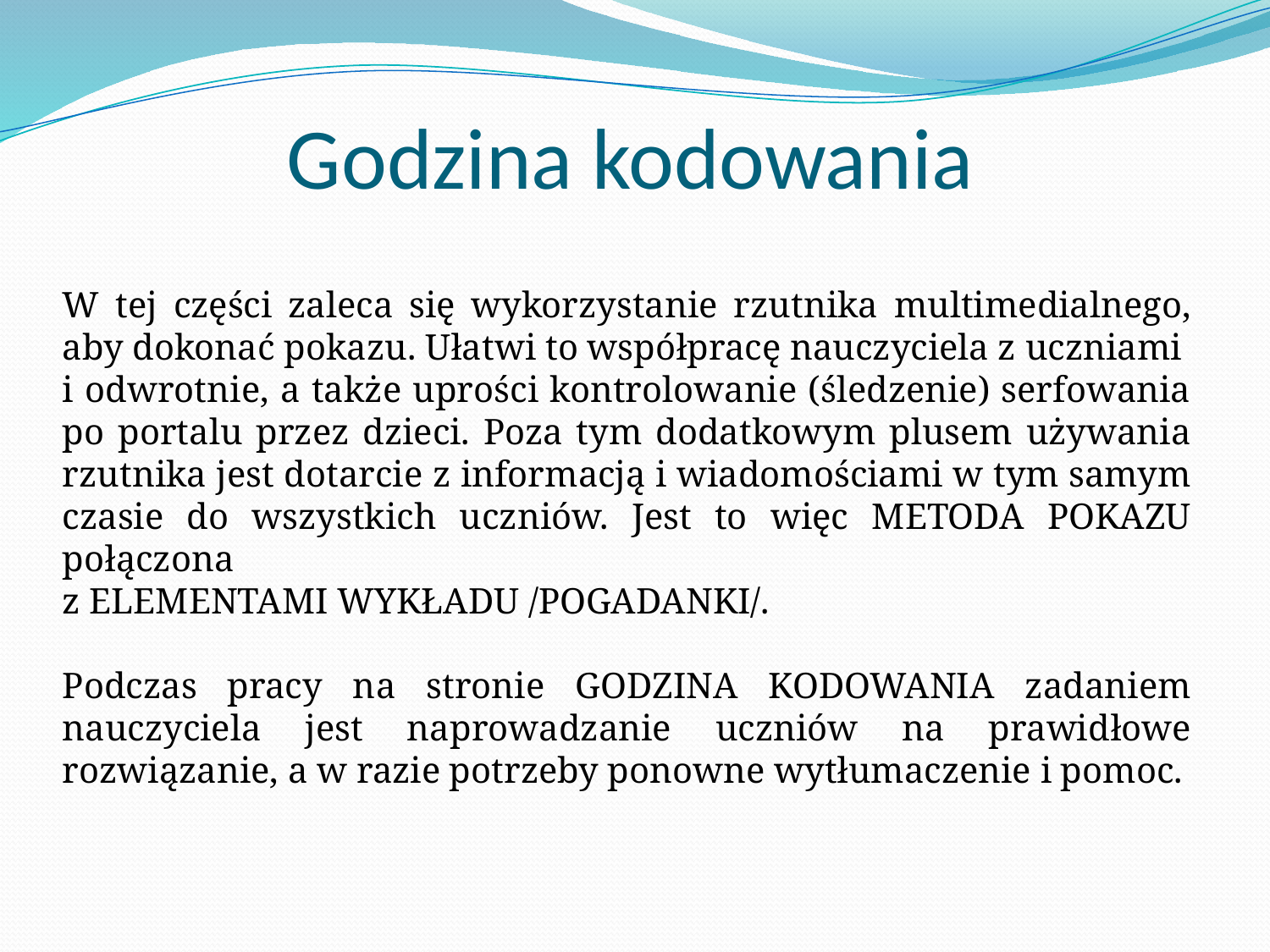

# Godzina kodowania
W tej części zaleca się wykorzystanie rzutnika multimedialnego, aby dokonać pokazu. Ułatwi to współpracę nauczyciela z uczniami
i odwrotnie, a także uprości kontrolowanie (śledzenie) serfowania po portalu przez dzieci. Poza tym dodatkowym plusem używania rzutnika jest dotarcie z informacją i wiadomościami w tym samym czasie do wszystkich uczniów. Jest to więc METODA POKAZU połączona
z ELEMENTAMI WYKŁADU /POGADANKI/.

Podczas pracy na stronie GODZINA KODOWANIA zadaniem nauczyciela jest naprowadzanie uczniów na prawidłowe rozwiązanie, a w razie potrzeby ponowne wytłumaczenie i pomoc.